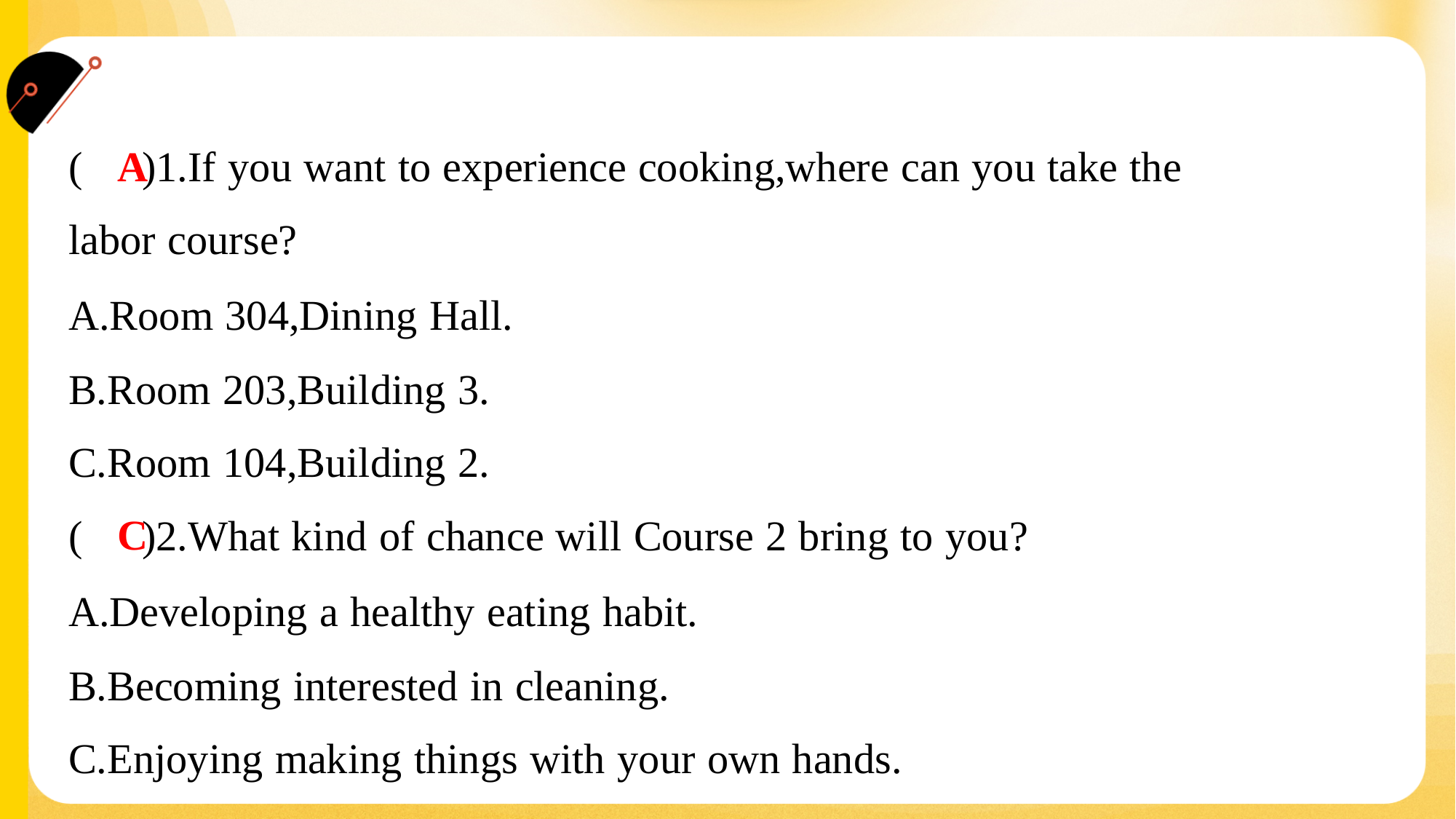

(     )1.If you want to experience cooking,where can you take the
labor course?
A
A.Room 304,Dining Hall.
B.Room 203,Building 3.
C.Room 104,Building 2.
C
(     )2.What kind of chance will Course 2 bring to you?
A.Developing a healthy eating habit.
B.Becoming interested in cleaning.
C.Enjoying making things with your own hands.